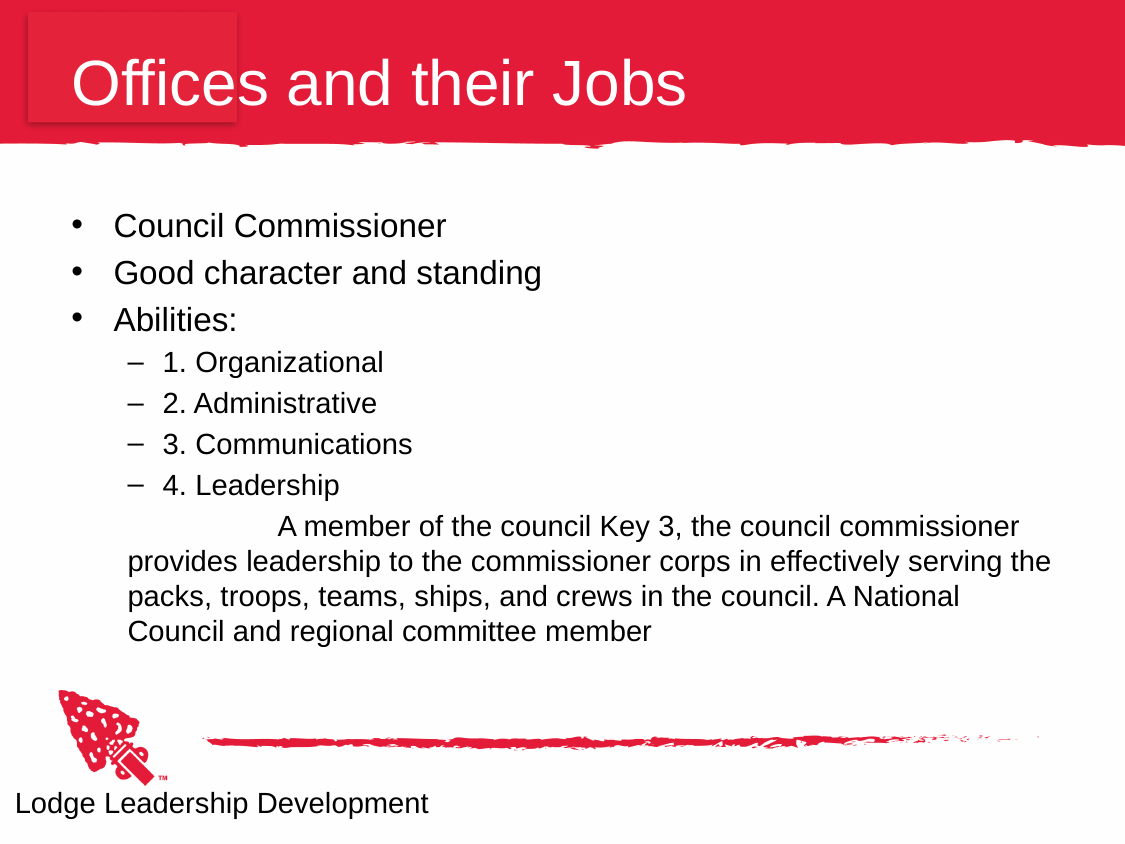

# Offices and their Jobs
Council Commissioner
Good character and standing
Abilities:
1. Organizational
2. Administrative
3. Communications
4. Leadership
	A member of the council Key 3, the council commissioner provides leadership to the commissioner corps in effectively serving the packs, troops, teams, ships, and crews in the council. A National Council and regional committee member

Lodge Leadership Development